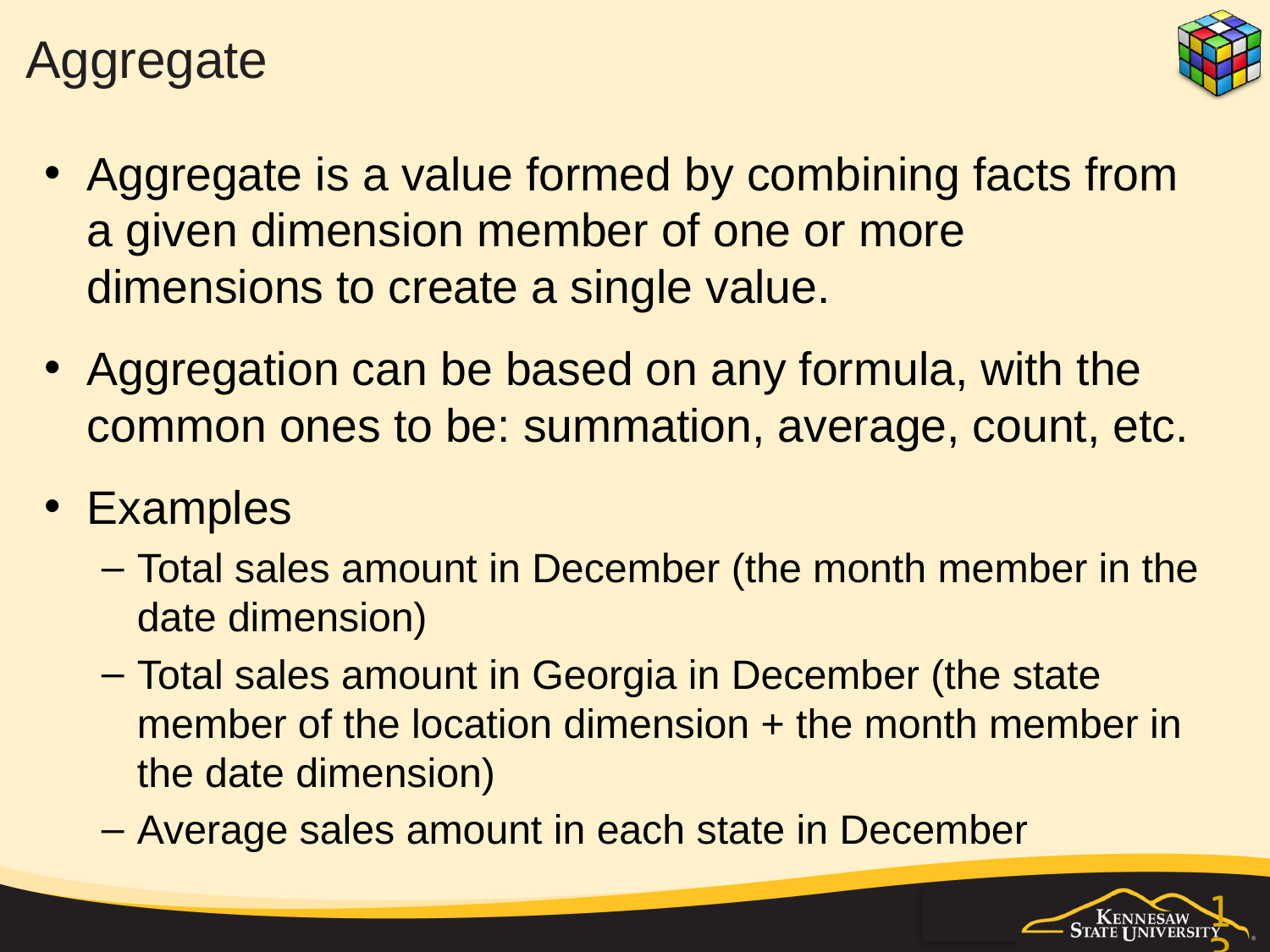

# Aggregate
Aggregate is a value formed by combining facts from a given dimension member of one or more dimensions to create a single value.
Aggregation can be based on any formula, with the common ones to be: summation, average, count, etc.
Examples
Total sales amount in December (the month member in the date dimension)
Total sales amount in Georgia in December (the state member of the location dimension + the month member in the date dimension)
Average sales amount in each state in December
13